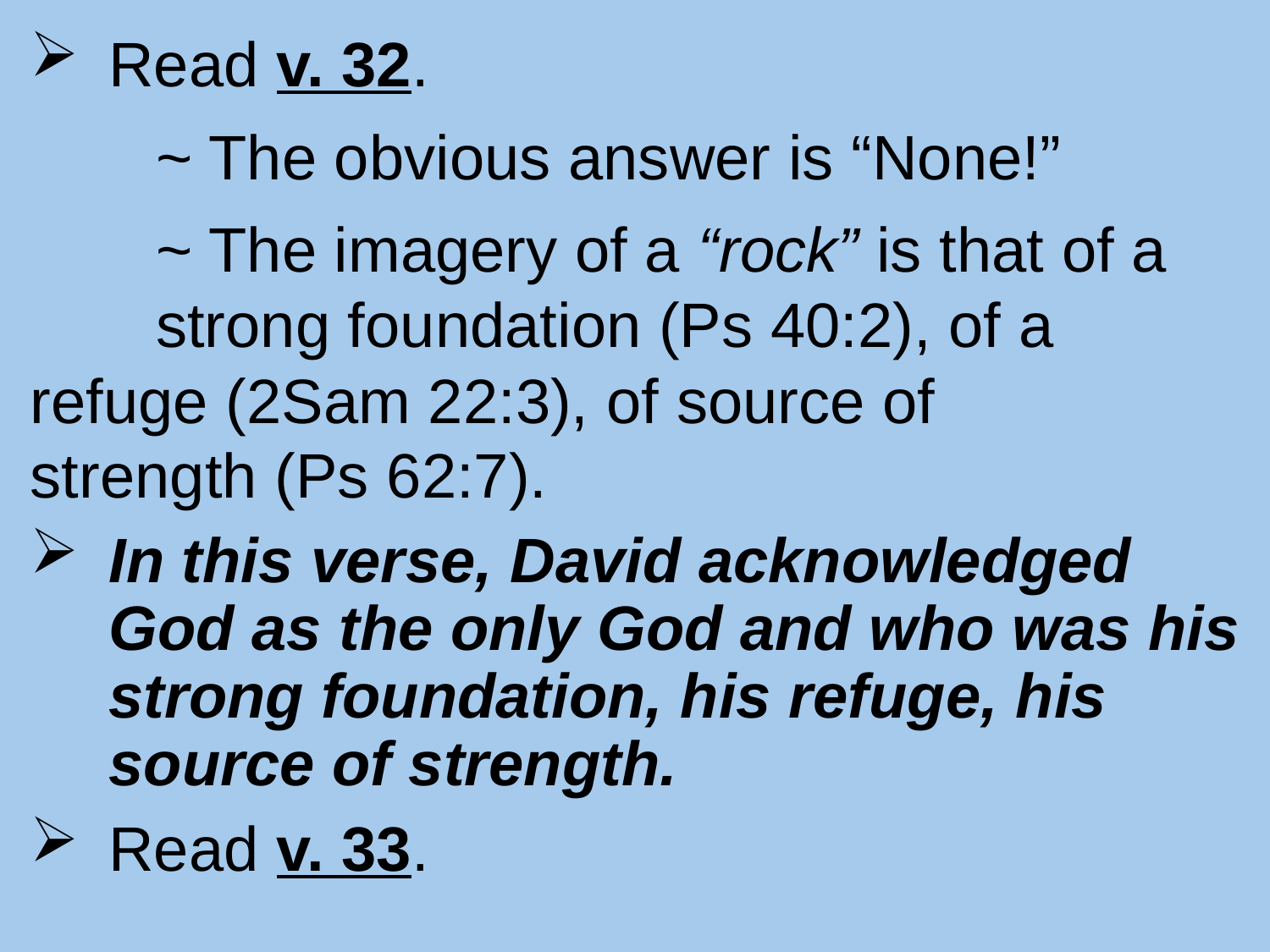

Read v. 32.
		~ The obvious answer is “None!”
		~ The imagery of a “rock” is that of a 						strong foundation (Ps 40:2), of a 						refuge (2Sam 22:3), of source of 						strength (Ps 62:7).
In this verse, David acknowledged God as the only God and who was his strong foundation, his refuge, his source of strength.
Read v. 33.